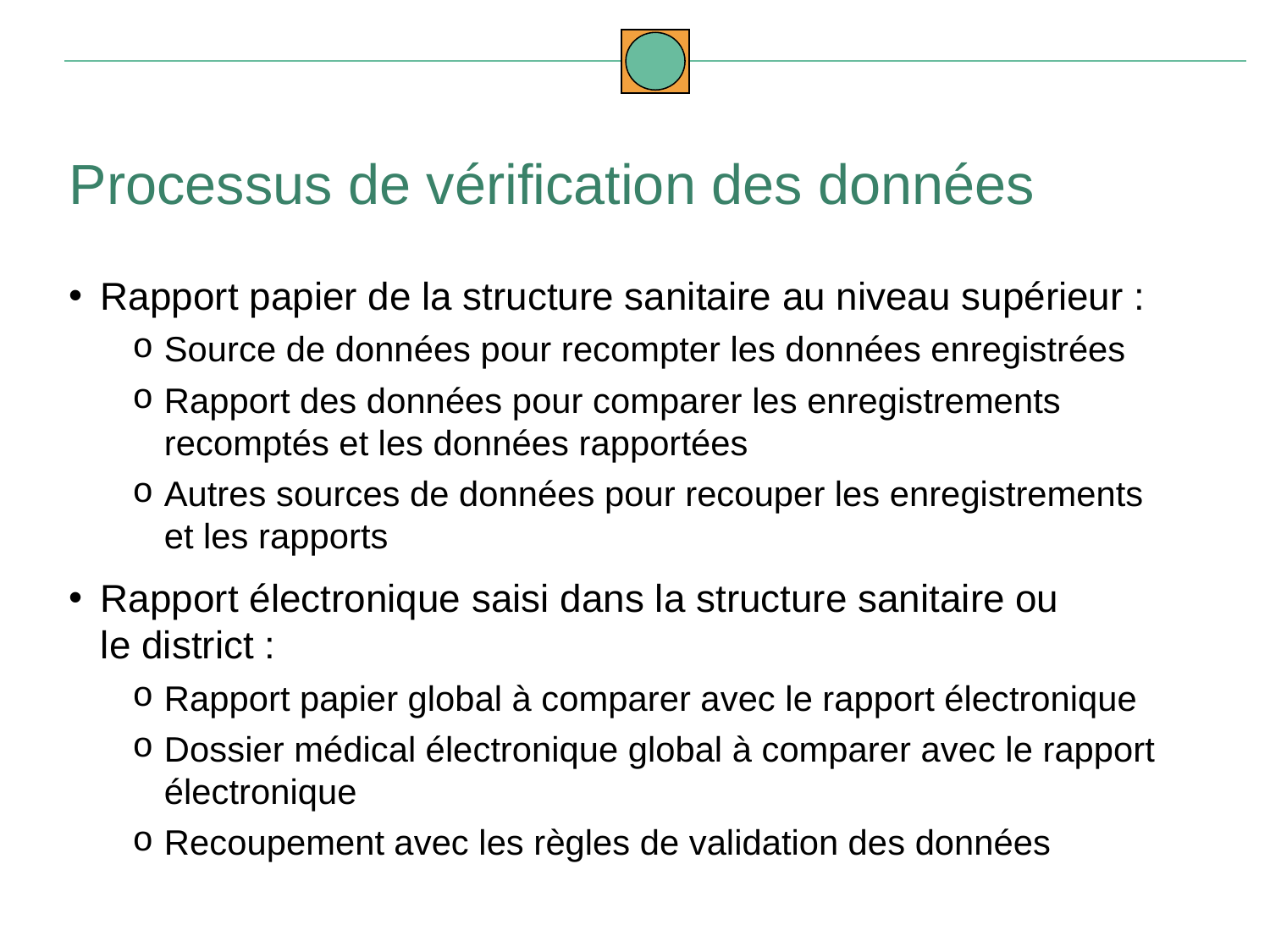

Processus de vérification des données
Rapport papier de la structure sanitaire au niveau supérieur :
Source de données pour recompter les données enregistrées
Rapport des données pour comparer les enregistrements recomptés et les données rapportées
Autres sources de données pour recouper les enregistrements et les rapports
Rapport électronique saisi dans la structure sanitaire ou
le district :
Rapport papier global à comparer avec le rapport électronique
Dossier médical électronique global à comparer avec le rapport électronique
Recoupement avec les règles de validation des données